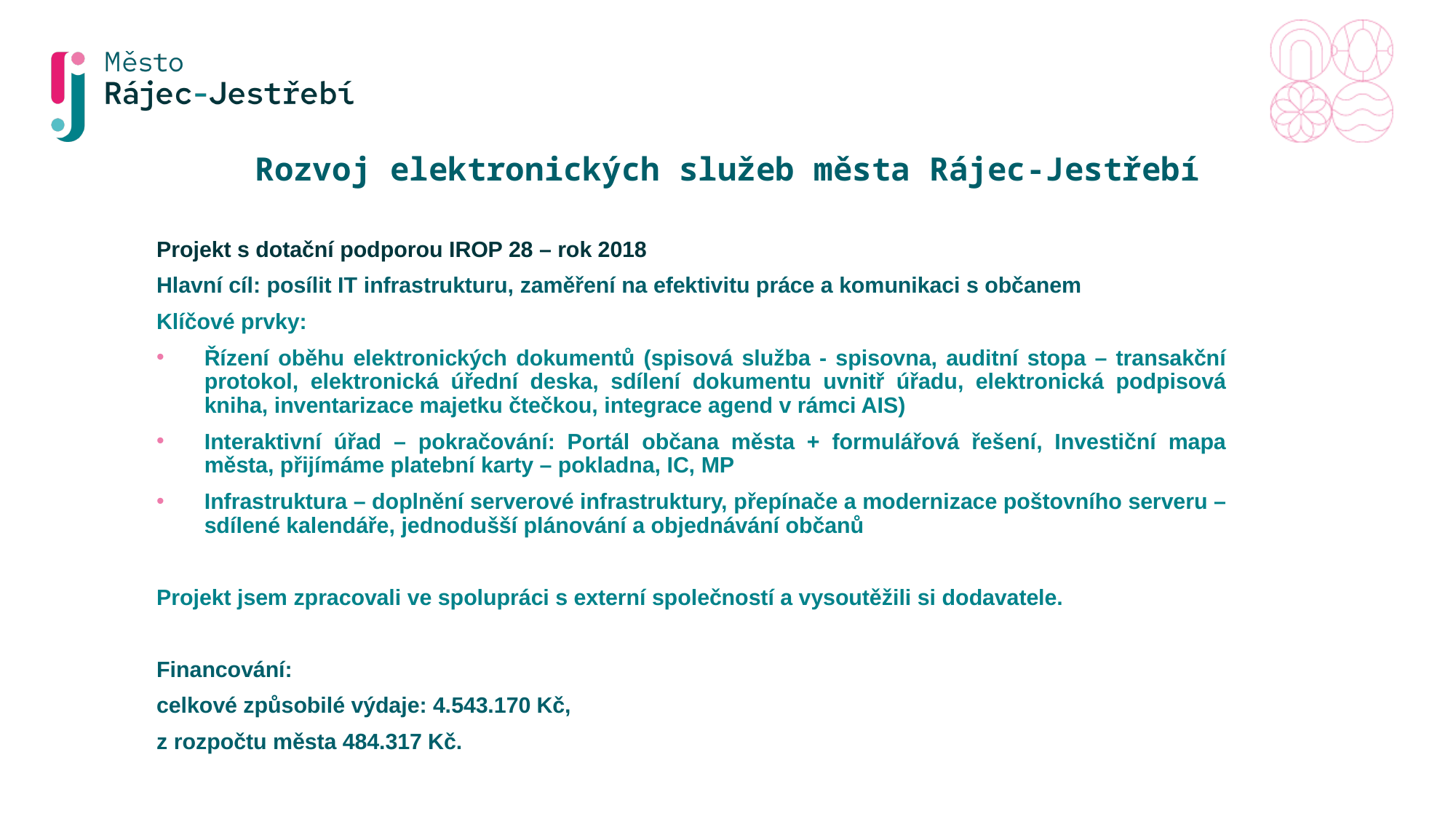

Rozvoj elektronických služeb města Rájec-Jestřebí
Projekt s dotační podporou IROP 28 – rok 2018
Hlavní cíl: posílit IT infrastrukturu, zaměření na efektivitu práce a komunikaci s občanem
Klíčové prvky:
Řízení oběhu elektronických dokumentů (spisová služba - spisovna, auditní stopa – transakční protokol, elektronická úřední deska, sdílení dokumentu uvnitř úřadu, elektronická podpisová kniha, inventarizace majetku čtečkou, integrace agend v rámci AIS)
Interaktivní úřad – pokračování: Portál občana města + formulářová řešení, Investiční mapa města, přijímáme platební karty – pokladna, IC, MP
Infrastruktura – doplnění serverové infrastruktury, přepínače a modernizace poštovního serveru – sdílené kalendáře, jednodušší plánování a objednávání občanů

Projekt jsem zpracovali ve spolupráci s externí společností a vysoutěžili si dodavatele.

Financování:
celkové způsobilé výdaje: 4.543.170 Kč,
z rozpočtu města 484.317 Kč.